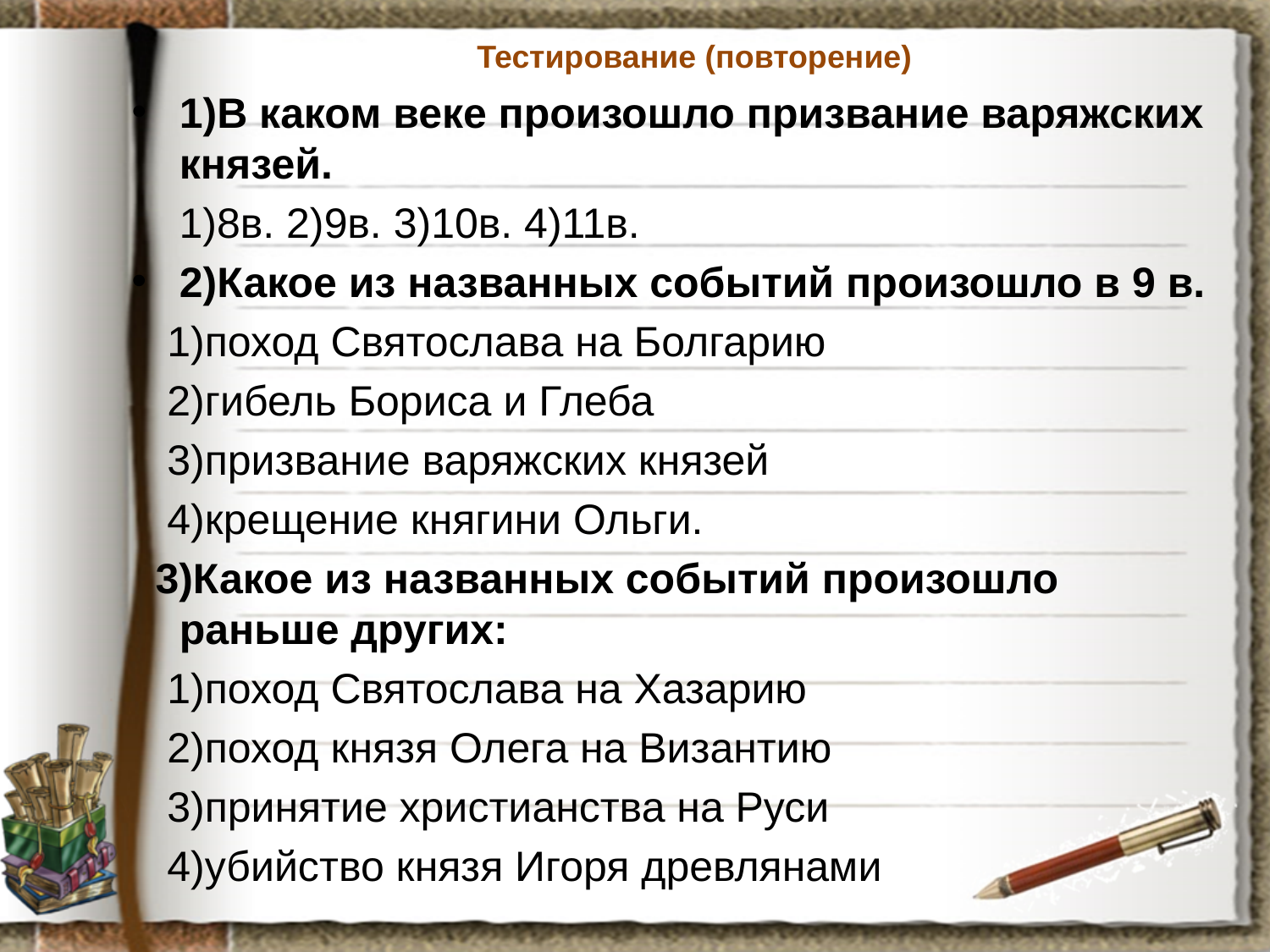

# Тестирование (повторение)
1)В каком веке произошло призвание варяжских князей.
    1)8в. 2)9в. 3)10в. 4)11в.
2)Какое из названных событий произошло в 9 в.
   1)поход Святослава на Болгарию
   2)гибель Бориса и Глеба
   3)призвание варяжских князей
   4)крещение княгини Ольги.
  3)Какое из названных событий произошло раньше других:
   1)поход Святослава на Хазарию
   2)поход князя Олега на Византию
   3)принятие христианства на Руси
   4)убийство князя Игоря древлянами